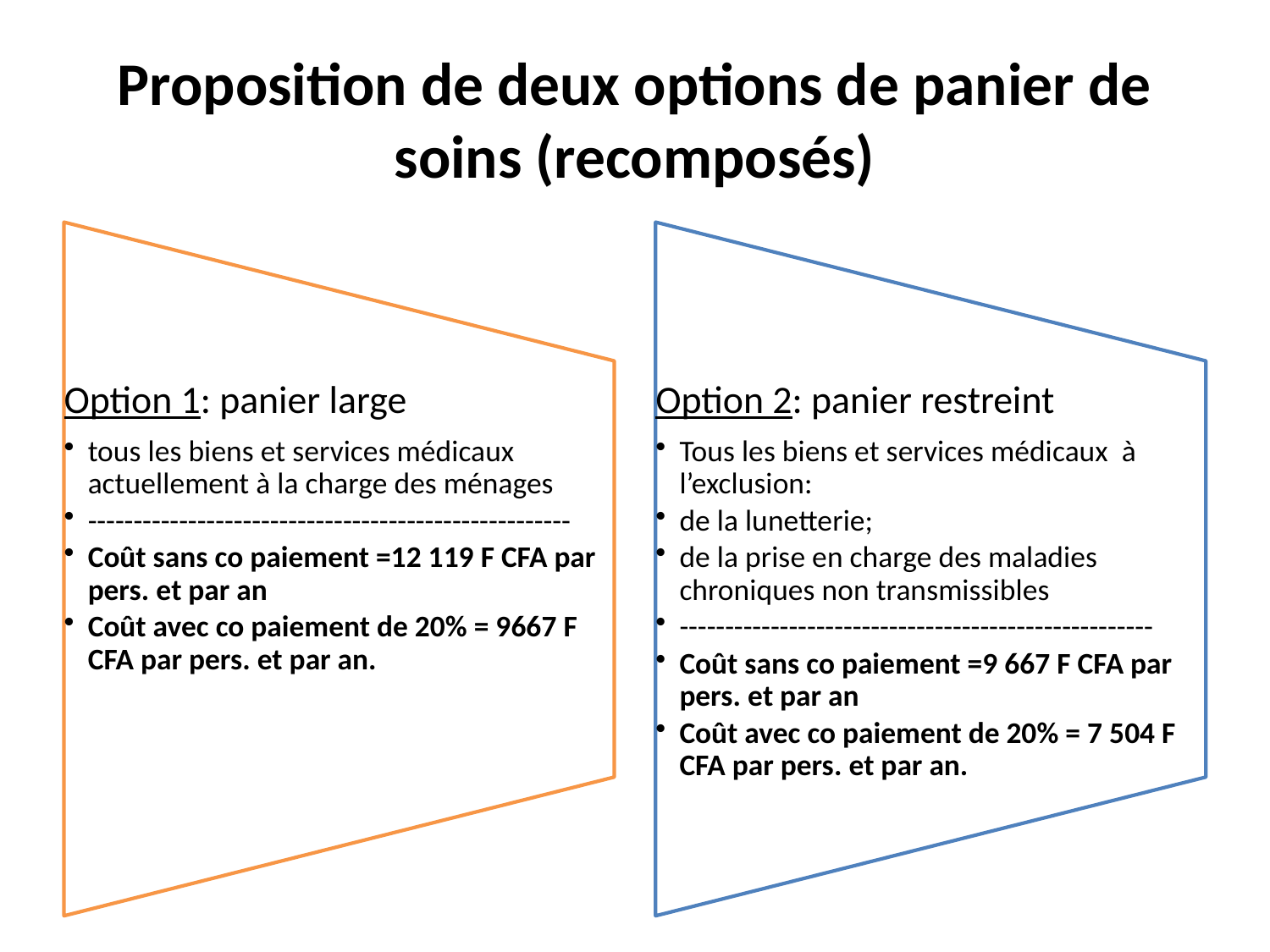

# Proposition de deux options de panier de soins (recomposés)
Option 1: panier large
tous les biens et services médicaux actuellement à la charge des ménages
-----------------------------------------------------
Coût sans co paiement =12 119 F CFA par pers. et par an
Coût avec co paiement de 20% = 9667 F CFA par pers. et par an.
Option 2: panier restreint
Tous les biens et services médicaux  à l’exclusion:
de la lunetterie;
de la prise en charge des maladies chroniques non transmissibles
----------------------------------------------------
Coût sans co paiement =9 667 F CFA par pers. et par an
Coût avec co paiement de 20% = 7 504 F CFA par pers. et par an.